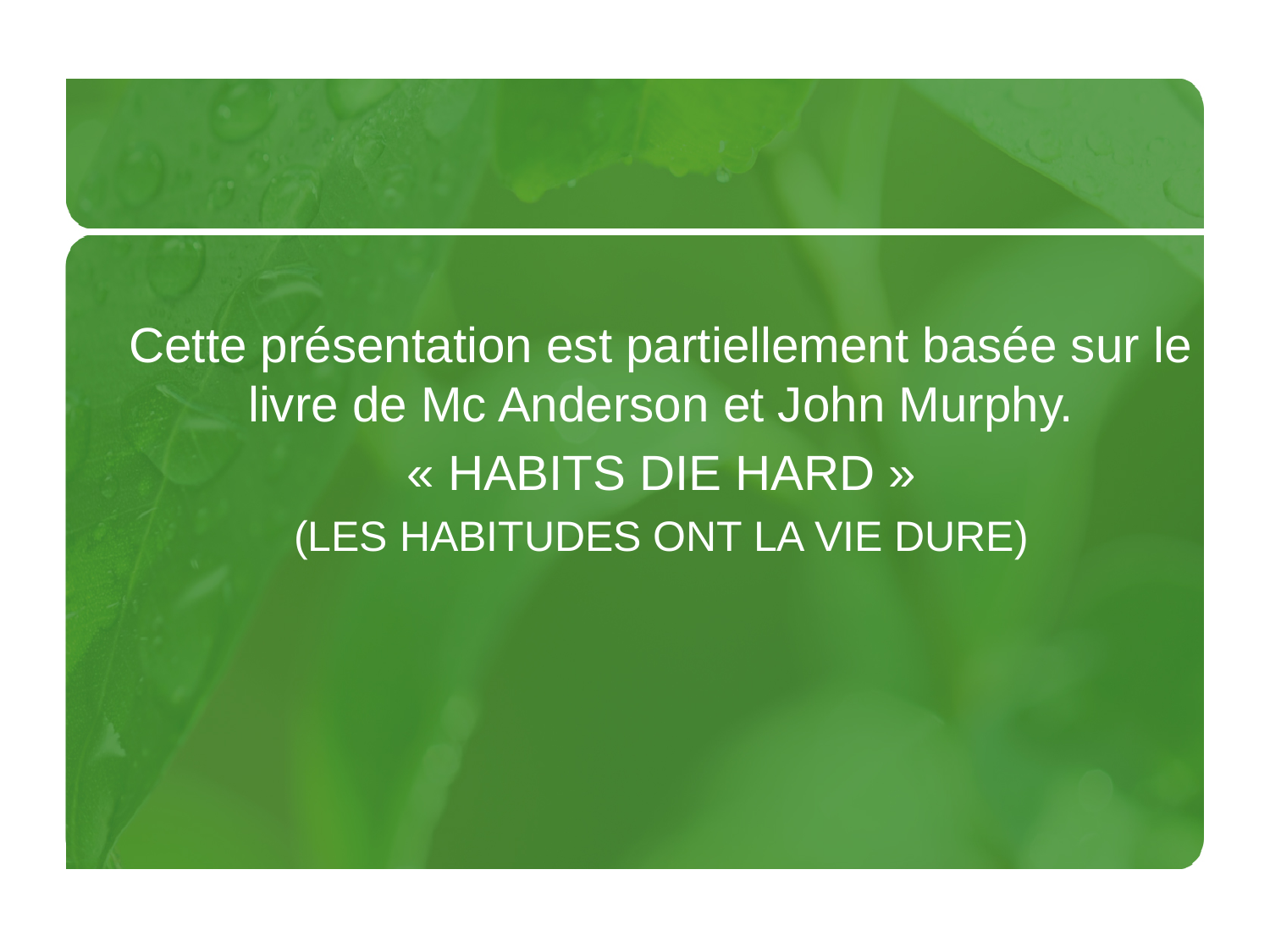

Cette présentation est partiellement basée sur le livre de Mc Anderson et John Murphy.
« HABITS DIE HARD »
(LES HABITUDES ONT LA VIE DURE)